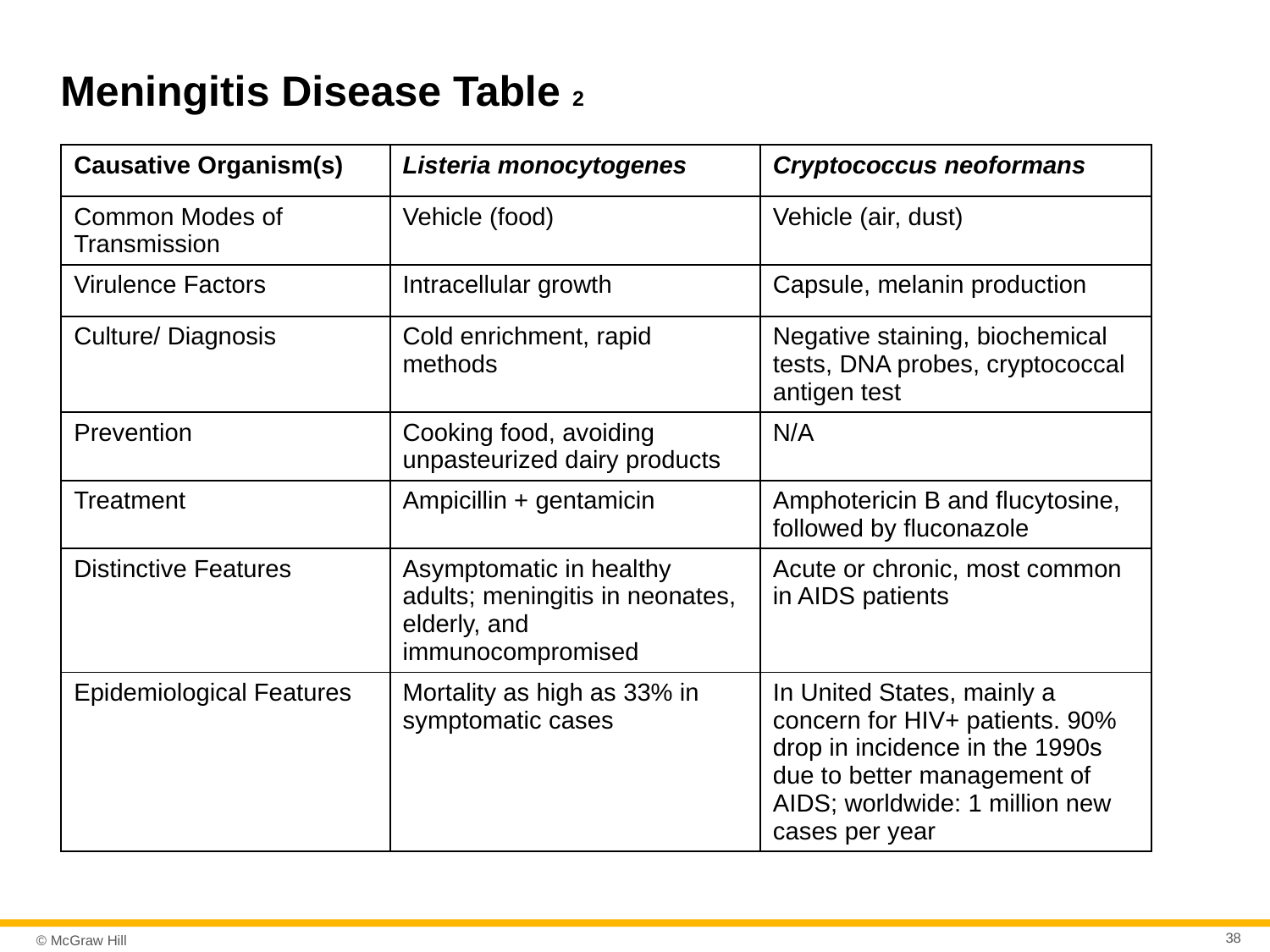

# Meningitis Disease Table 2
| Causative Organism(s) | Listeria monocytogenes | Cryptococcus neoformans |
| --- | --- | --- |
| Common Modes of Transmission | Vehicle (food) | Vehicle (air, dust) |
| Virulence Factors | Intracellular growth | Capsule, melanin production |
| Culture/ Diagnosis | Cold enrichment, rapid methods | Negative staining, biochemical tests, DNA probes, cryptococcal antigen test |
| Prevention | Cooking food, avoiding unpasteurized dairy products | N/A |
| Treatment | Ampicillin + gentamicin | Amphotericin B and flucytosine, followed by fluconazole |
| Distinctive Features | Asymptomatic in healthy adults; meningitis in neonates, elderly, and immunocompromised | Acute or chronic, most common in AIDS patients |
| Epidemiological Features | Mortality as high as 33% in symptomatic cases | In United States, mainly a concern for HIV+ patients. 90% drop in incidence in the 1990s due to better management of AIDS; worldwide: 1 million new cases per year |